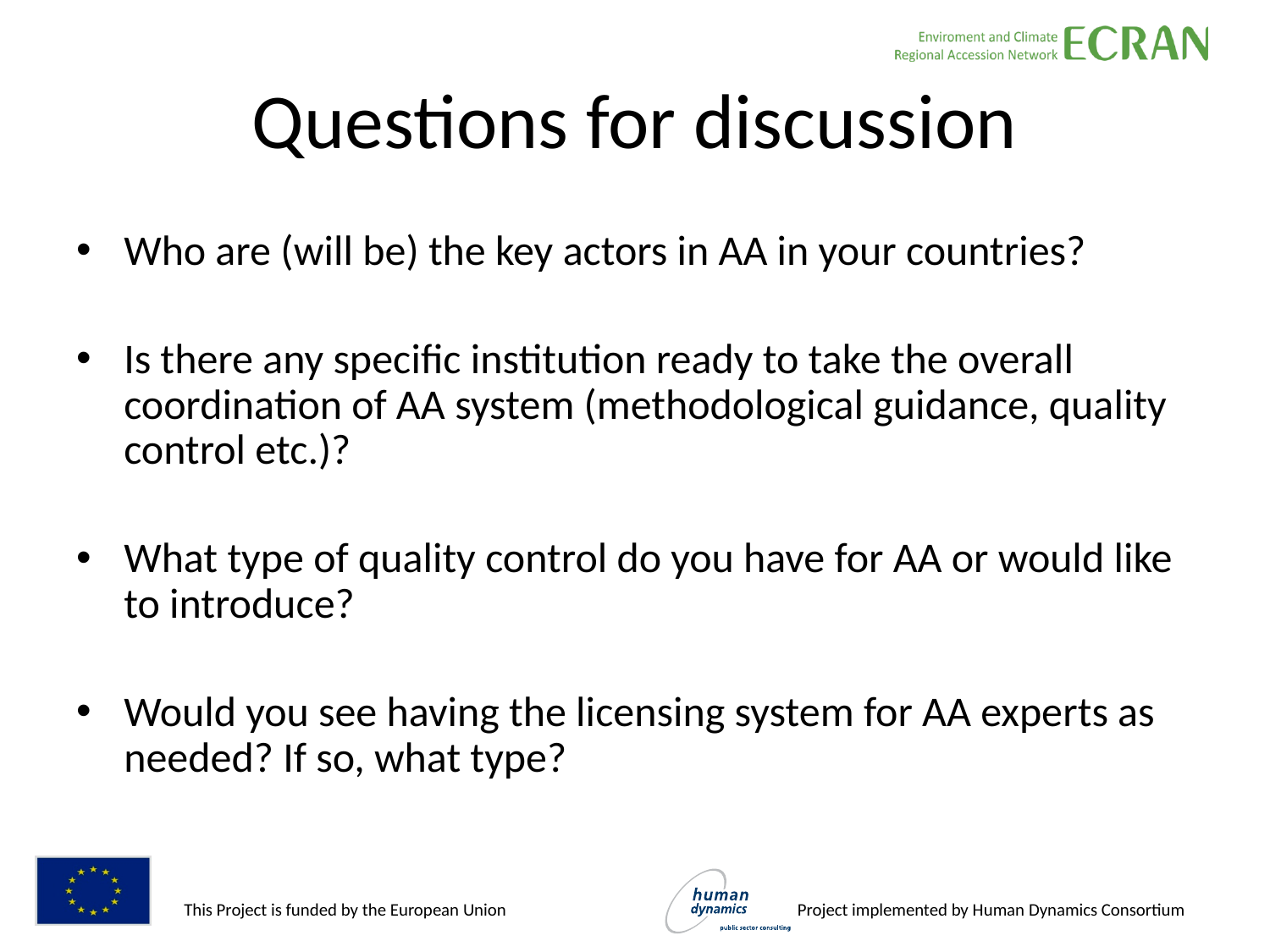

# Questions for discussion
Who are (will be) the key actors in AA in your countries?

Is there any specific institution ready to take the overall coordination of AA system (methodological guidance, quality control etc.)?

What type of quality control do you have for AA or would like to introduce?

Would you see having the licensing system for AA experts as needed? If so, what type?